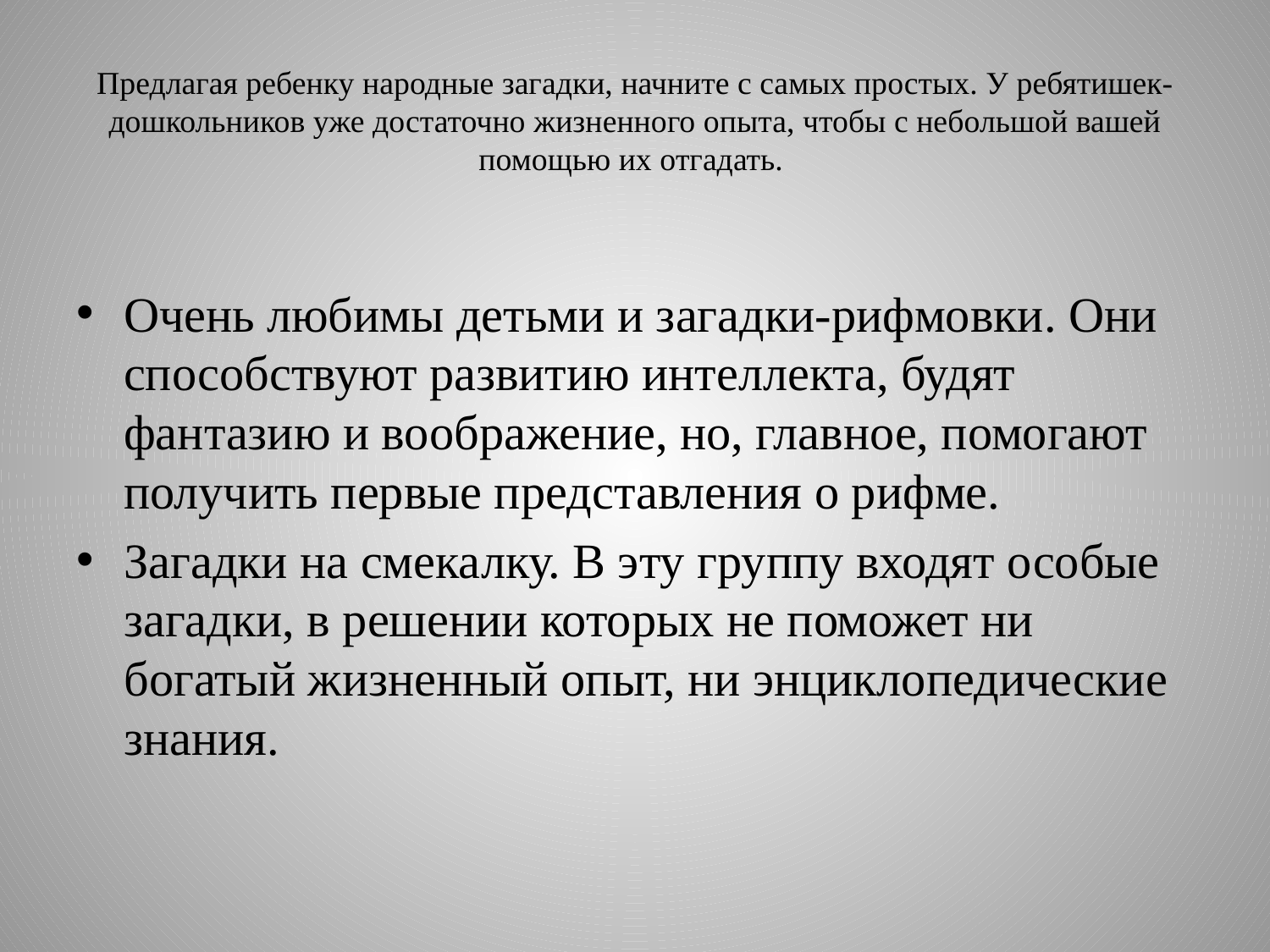

# Предлагая ребенку народные загадки, начните с самых простых. У ребятишек-дошкольников уже достаточно жизненного опыта, чтобы с небольшой вашей помощью их отгадать.
Очень любимы детьми и загадки-рифмовки. Они способствуют развитию интеллекта, будят фантазию и воображение, но, главное, помогают получить первые представления о рифме.
Загадки на смекалку. В эту группу входят особые загадки, в решении которых не поможет ни богатый жизненный опыт, ни энциклопедические знания.